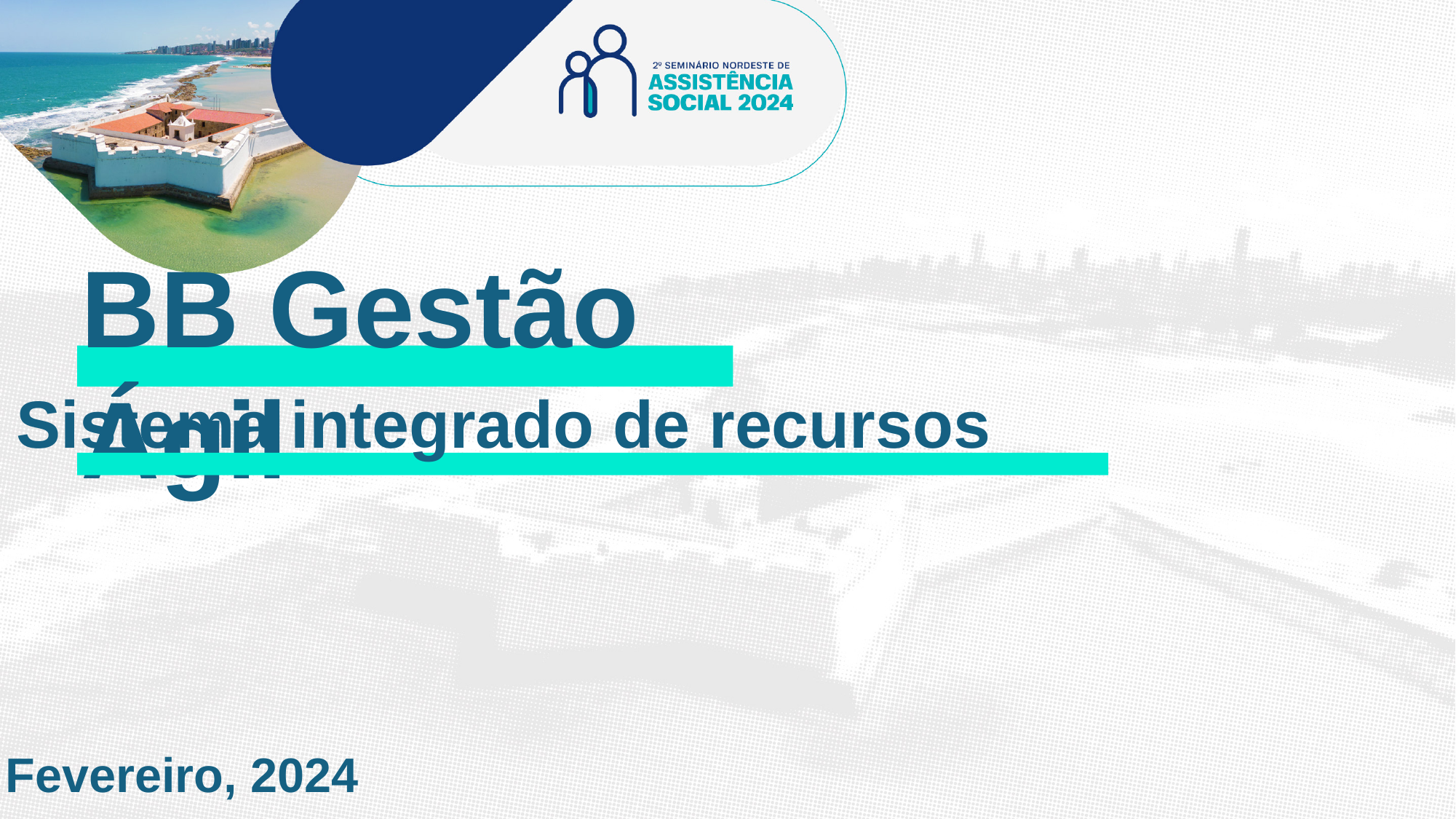

BB Gestão Ágil

Sistema integrado de recursos

Fevereiro, 2024